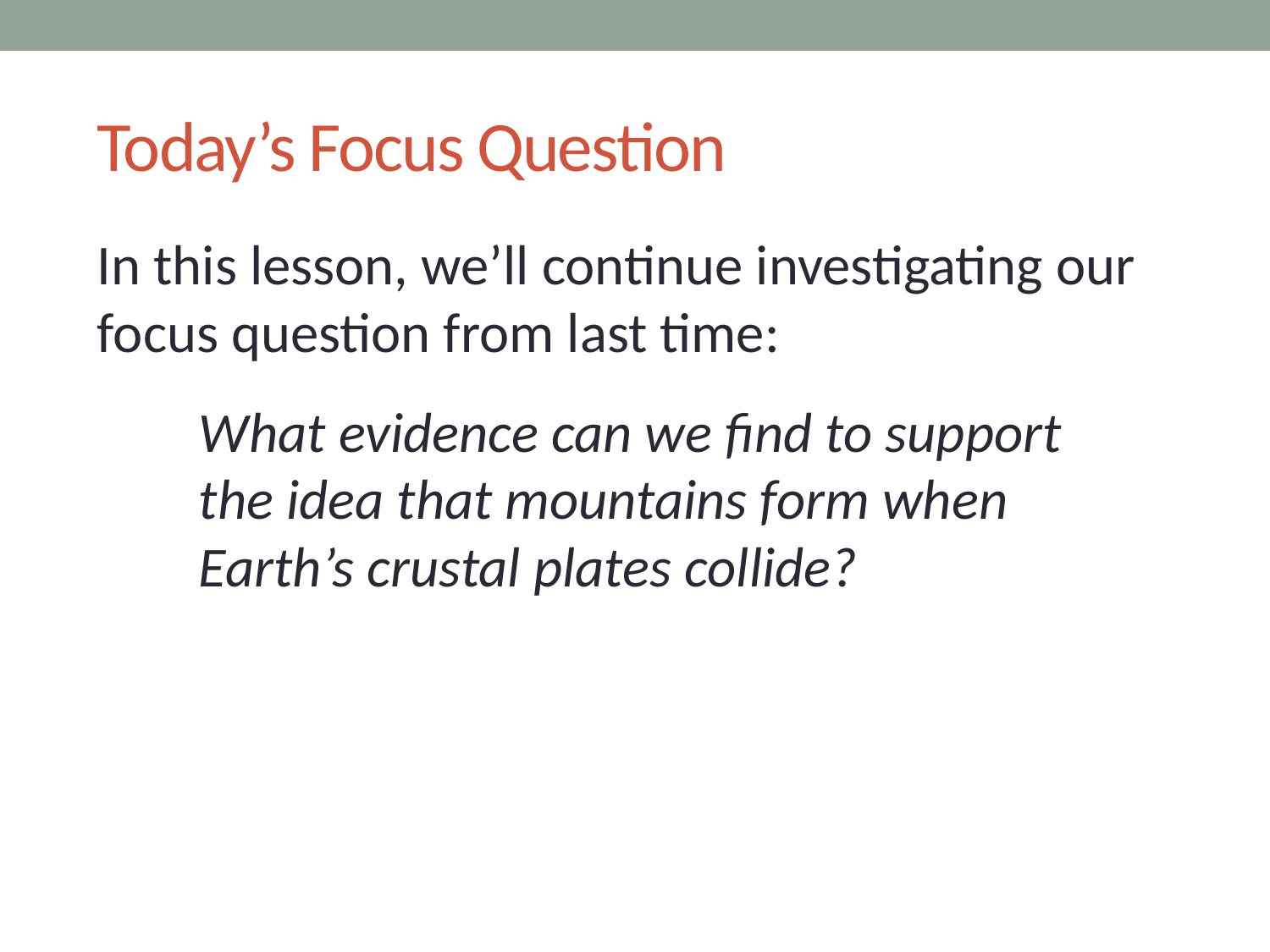

# Today’s Focus Question
In this lesson, we’ll continue investigating our focus question from last time:
What evidence can we find to support
the idea that mountains form when
Earth’s crustal plates collide?